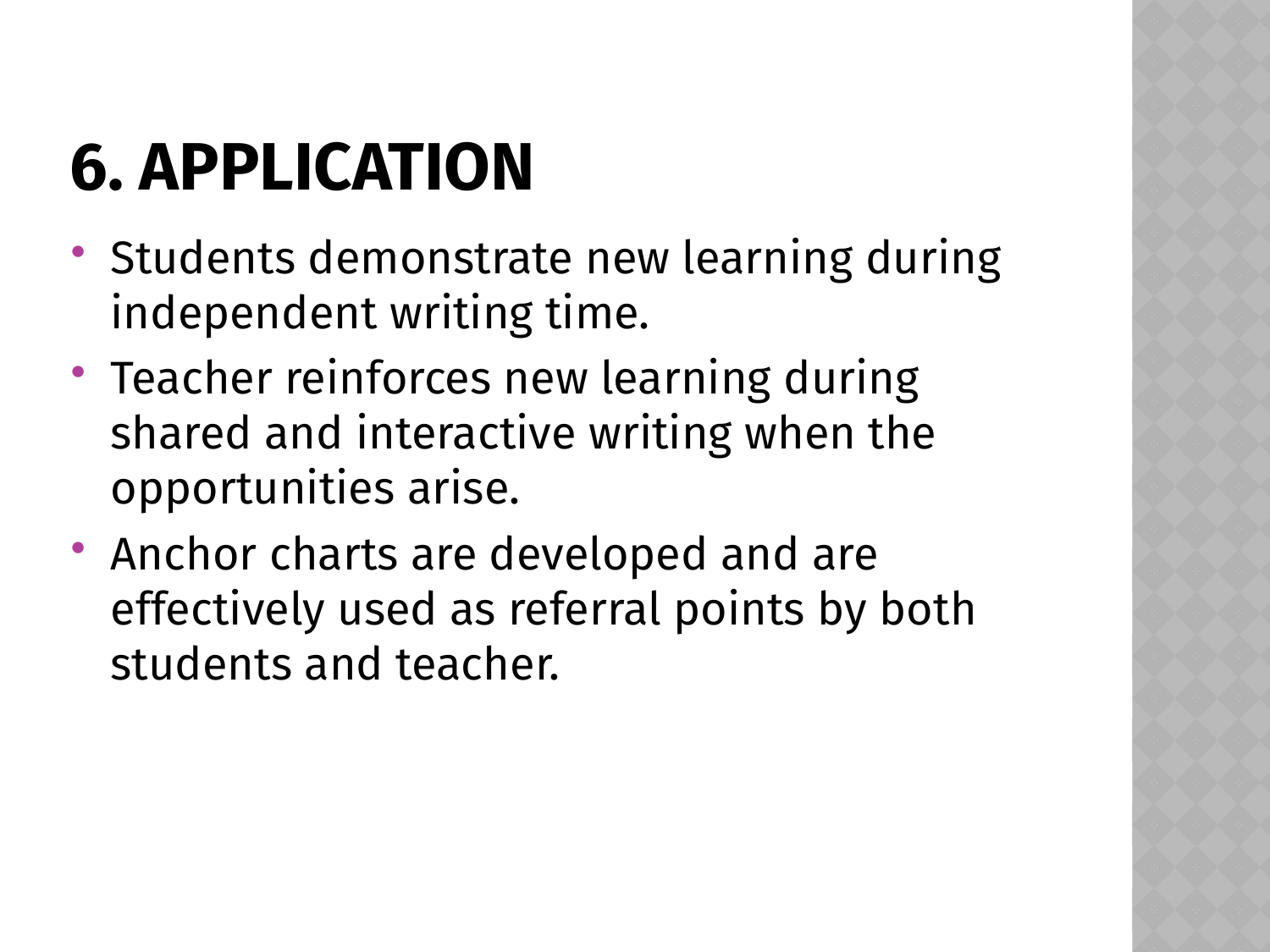

# 6. Application
Students demonstrate new learning during independent writing time.
Teacher reinforces new learning during shared and interactive writing when the opportunities arise.
Anchor charts are developed and are effectively used as referral points by both students and teacher.